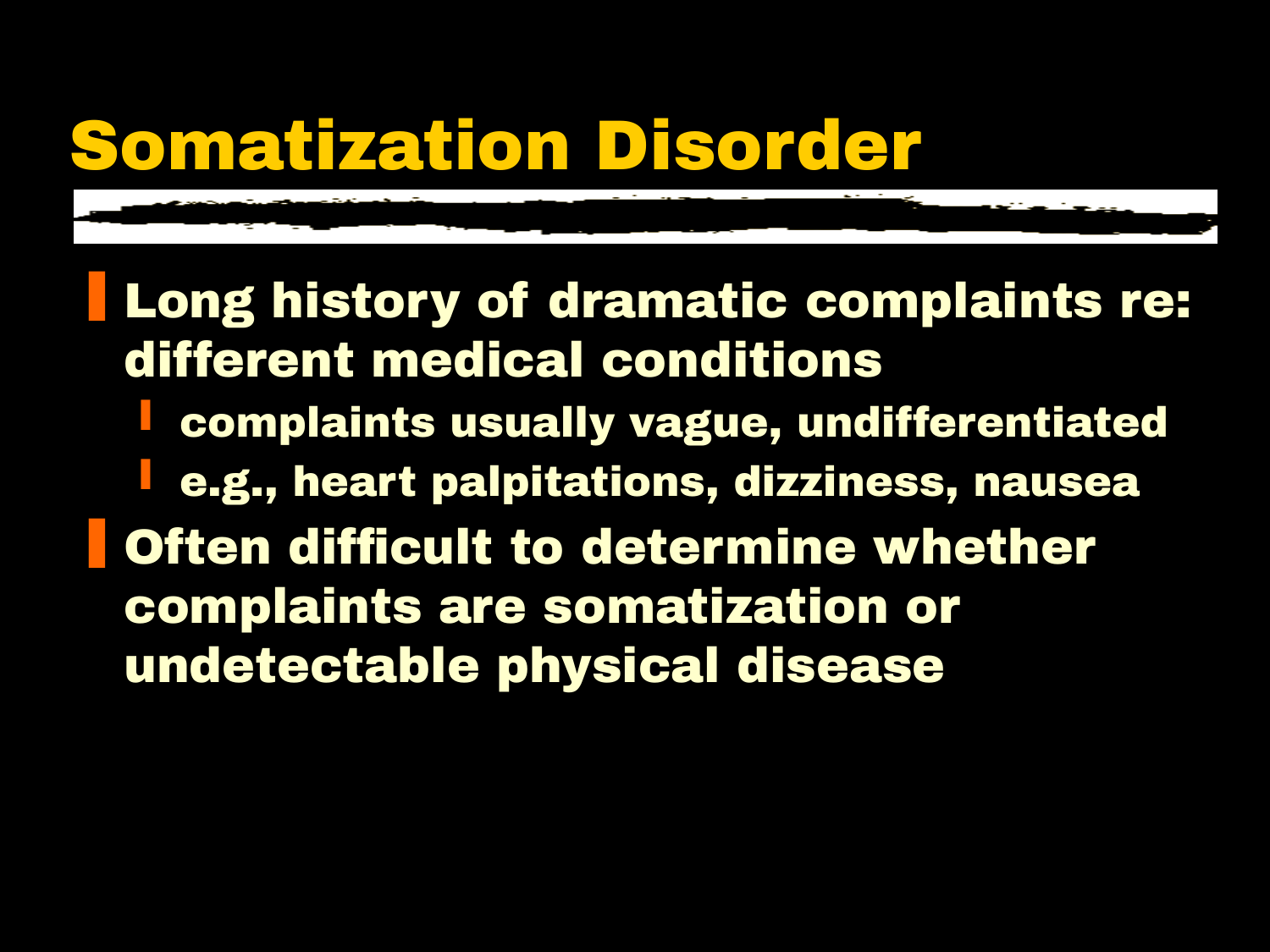

# Somatization Disorder
Long history of dramatic complaints re: different medical conditions
complaints usually vague, undifferentiated
e.g., heart palpitations, dizziness, nausea
Often difficult to determine whether complaints are somatization or undetectable physical disease